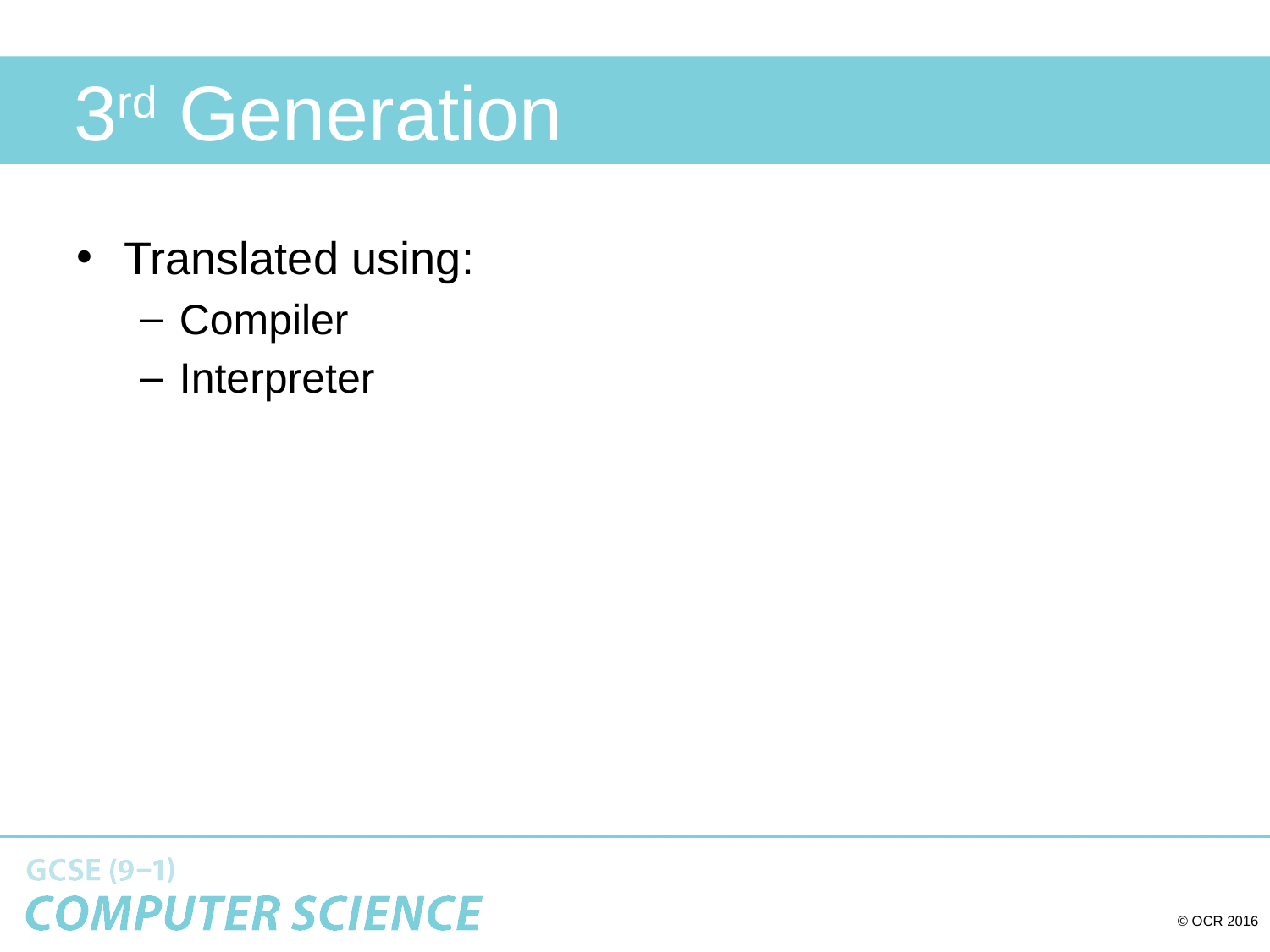

# 3rd Generation
Translated using:
Compiler
Interpreter